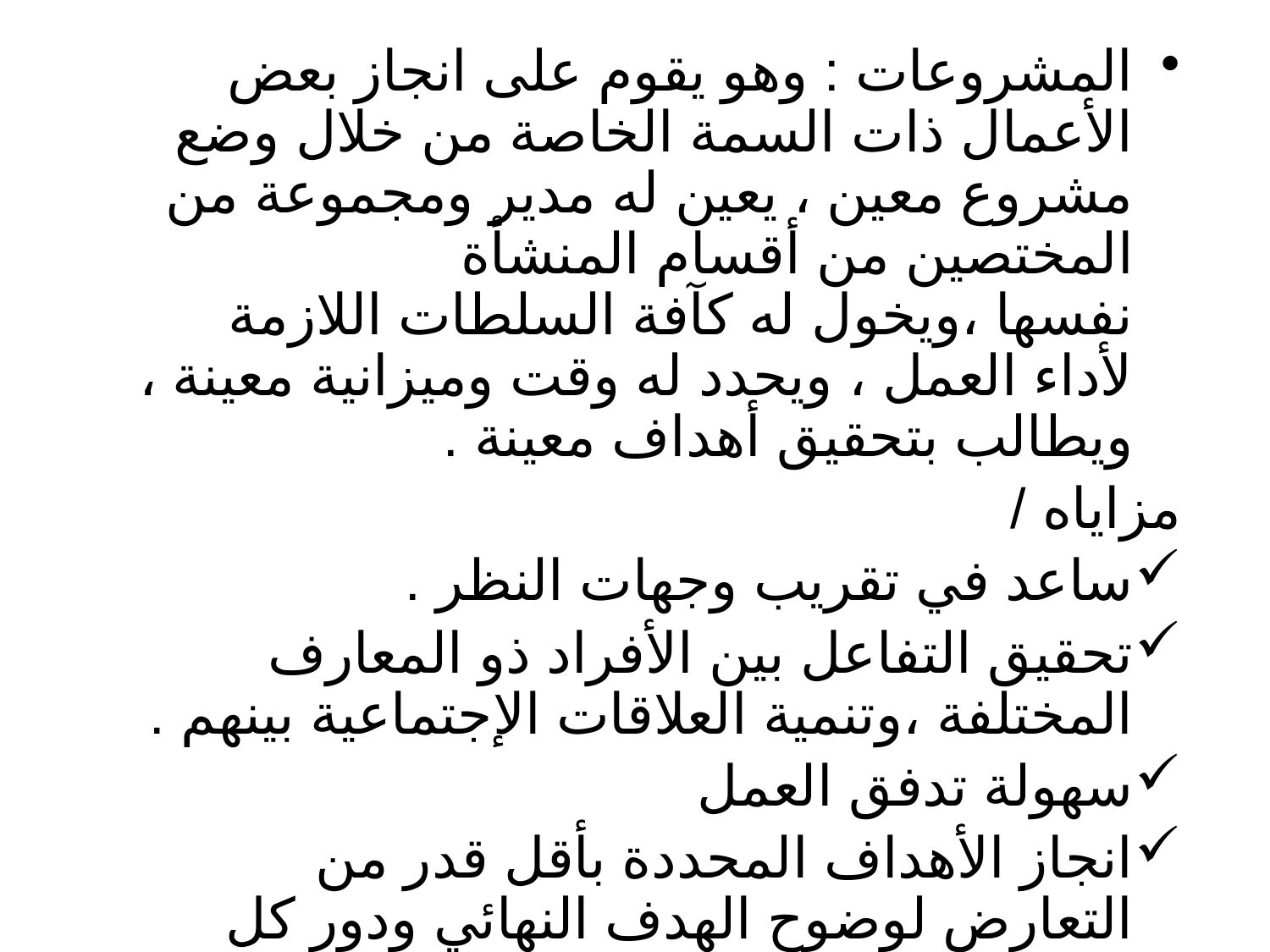

المشروعات : وهو يقوم على انجاز بعض الأعمال ذات السمة الخاصة من خلال وضع مشروع معين ، يعين له مدير ومجموعة من المختصين من أقسام المنشأة نفسها ،ويخول له كآفة السلطات اللازمة لأداء العمل ، ويحدد له وقت وميزانية معينة ، ويطالب بتحقيق أهداف معينة .
مزاياه /
ساعد في تقريب وجهات النظر .
تحقيق التفاعل بين الأفراد ذو المعارف المختلفة ،وتنمية العلاقات الإجتماعية بينهم .
سهولة تدفق العمل
انجاز الأهداف المحددة بأقل قدر من التعارض لوضوح الهدف النهائي ودور كل عضو في المشروع.